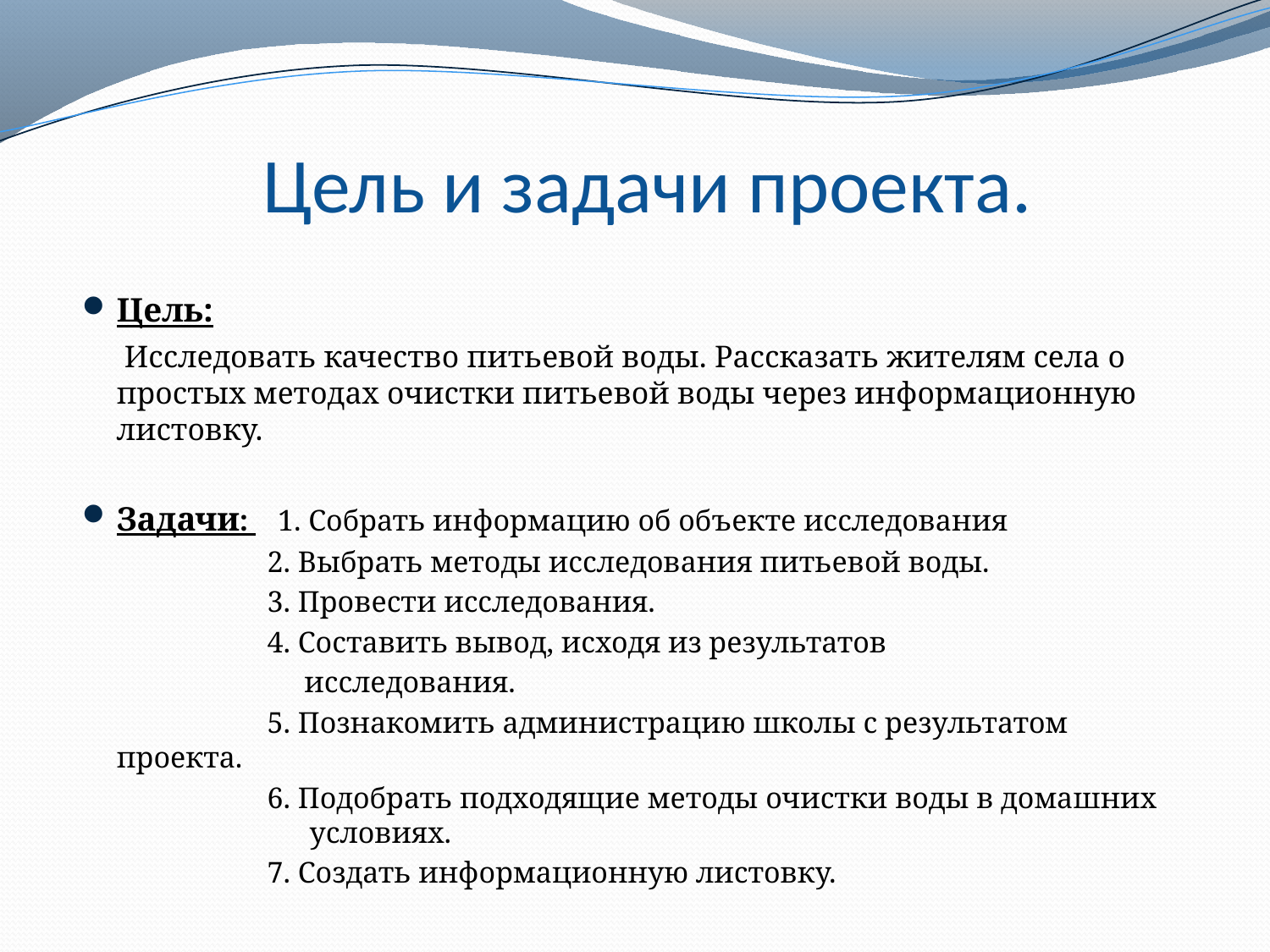

# Цель и задачи проекта.

Цель:
     Исследовать качество питьевой воды. Рассказать жителям села о простых методах очистки питьевой воды через информационную листовку.

Задачи:    1. Собрать информацию об объекте исследования
                         2. Выбрать методы исследования питьевой воды.
                         3. Провести исследования.
                         4. Составить вывод, исходя из результатов
                              исследования.
                         5. Познакомить администрацию школы с результатом проекта.
                         6. Подобрать подходящие методы очистки воды в домашних
                          условиях.
                         7. Создать информационную листовку.